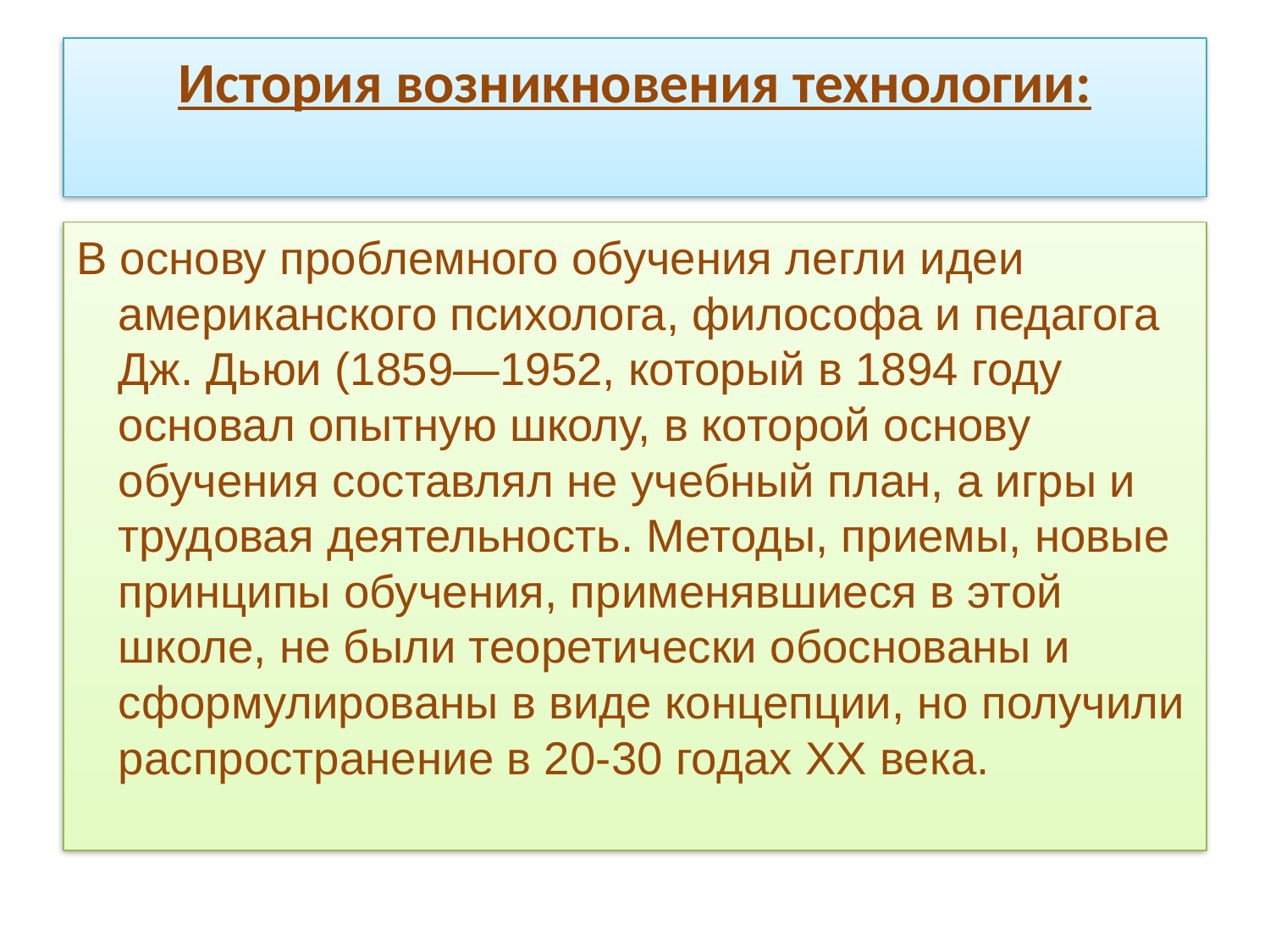

# История возникновения технологии:
В основу проблемного обучения легли идеи американского психолога, философа и педагога Дж. Дьюи (1859—1952, который в 1894 году основал опытную школу, в которой основу обучения составлял не учебный план, а игры и трудовая деятельность. Методы, приемы, новые принципы обучения, применявшиеся в этой школе, не были теоретически обоснованы и сформулированы в виде концепции, но получили распространение в 20-30 годах XX века.